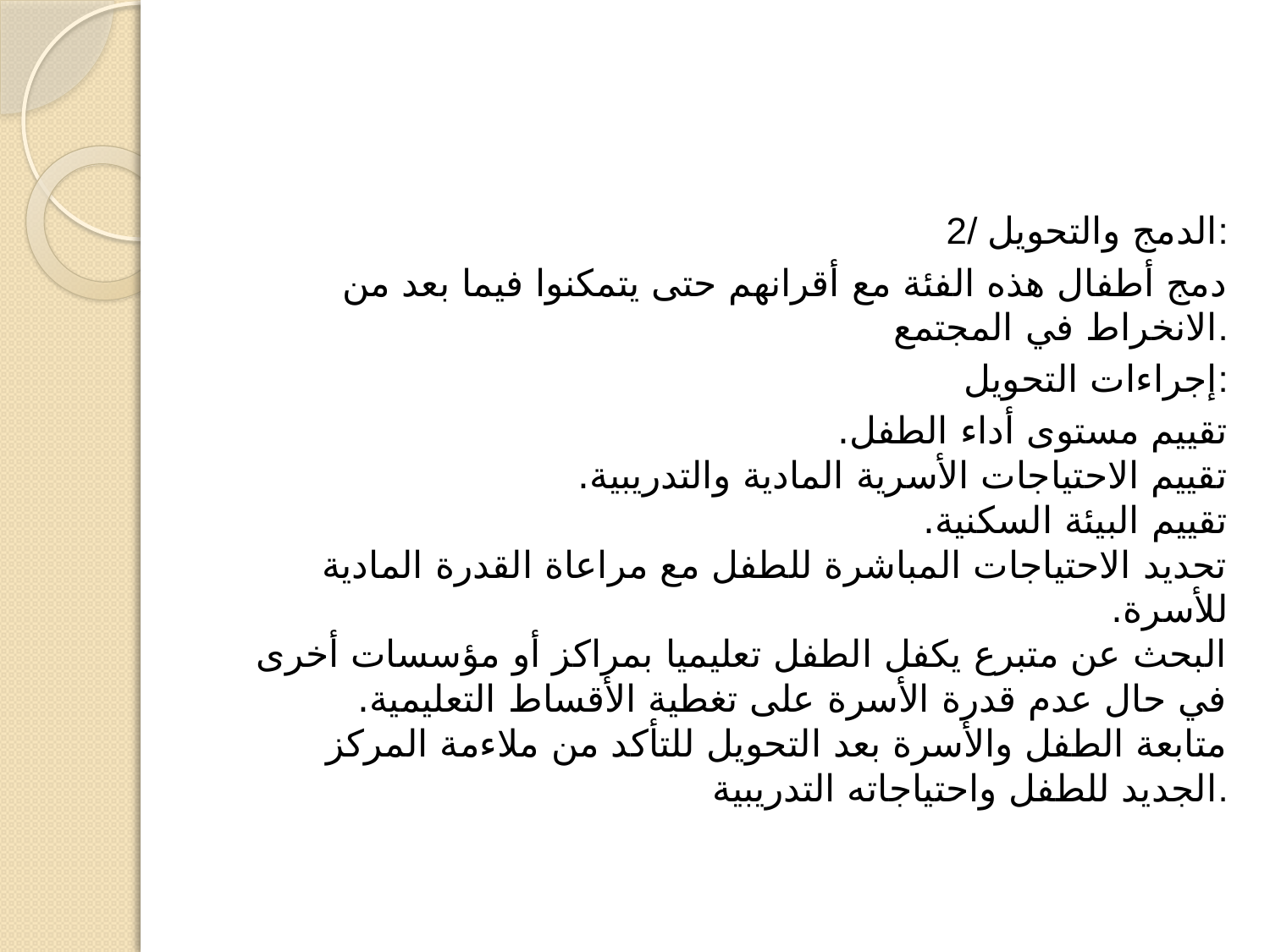

#
2/ الدمج والتحويل:
دمج أطفال هذه الفئة مع أقرانهم حتى يتمكنوا فيما بعد من الانخراط في المجتمع.
إجراءات التحويل:
تقييم مستوى أداء الطفل.
تقييم الاحتياجات الأسرية المادية والتدريبية.
تقييم البيئة السكنية.
تحديد الاحتياجات المباشرة للطفل مع مراعاة القدرة المادية للأسرة.
البحث عن متبرع يكفل الطفل تعليميا بمراكز أو مؤسسات أخرى في حال عدم قدرة الأسرة على تغطية الأقساط التعليمية.
متابعة الطفل والأسرة بعد التحويل للتأكد من ملاءمة المركز الجديد للطفل واحتياجاته التدريبية.